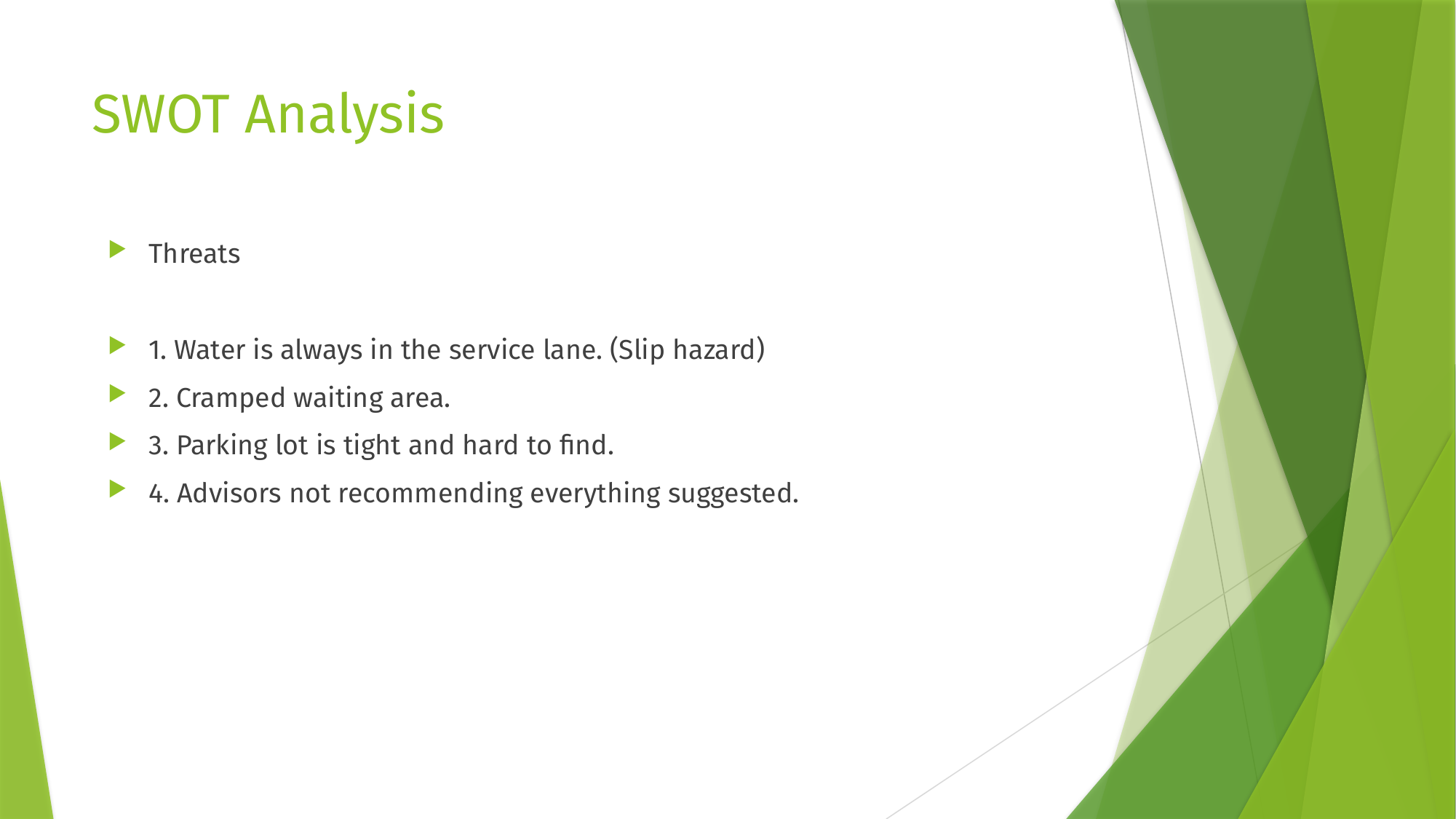

# SWOT Analysis
Threats

1. Water is always in the service lane. (Slip hazard)
2. Cramped waiting area.
3. Parking lot is tight and hard to find.
4. Advisors not recommending everything suggested.